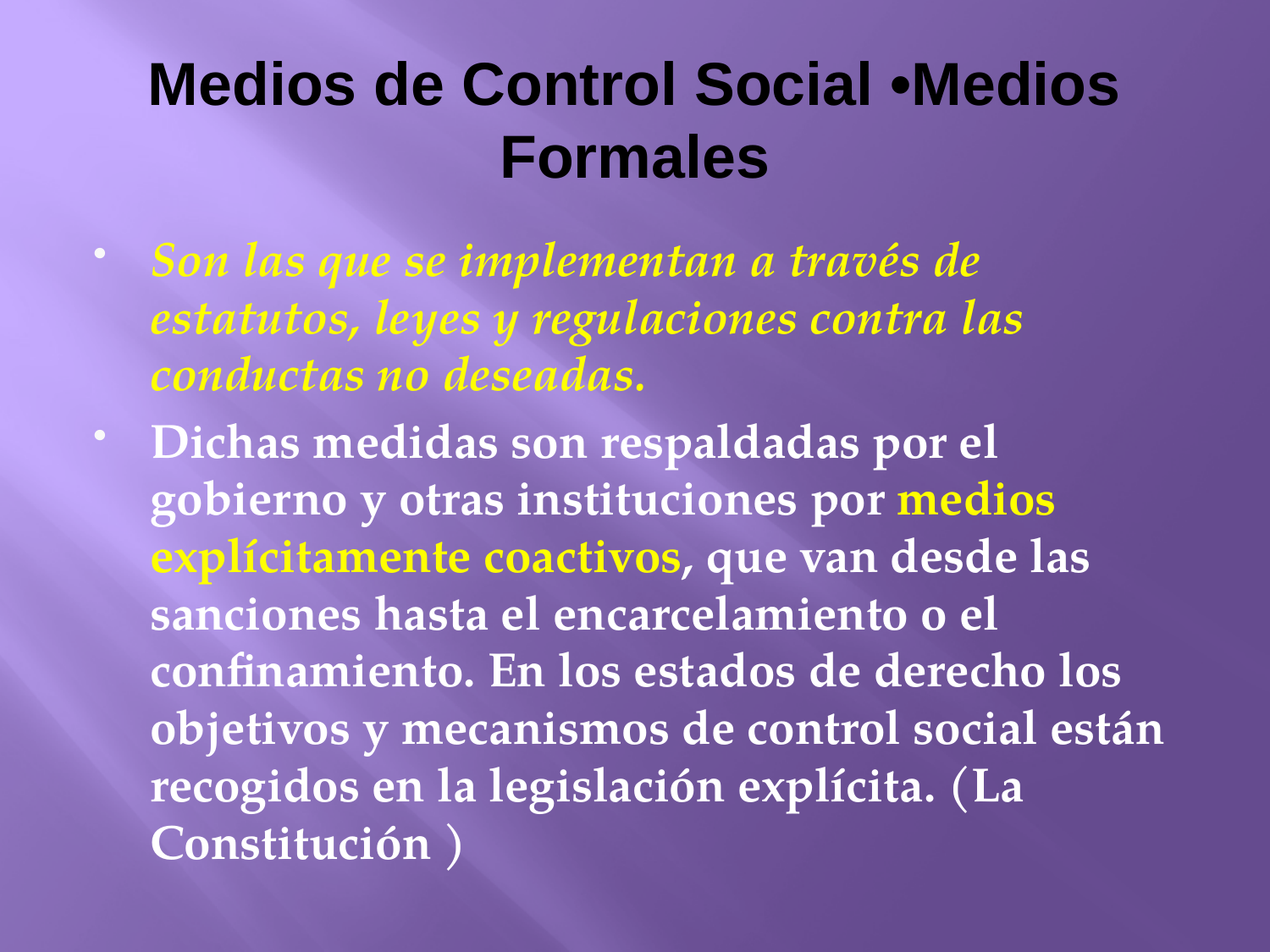

# Medios de Control Social •Medios Formales
Son las que se implementan a través de estatutos, leyes y regulaciones contra las conductas no deseadas.
Dichas medidas son respaldadas por el gobierno y otras instituciones por medios explícitamente coactivos, que van desde las sanciones hasta el encarcelamiento o el confinamiento. En los estados de derecho los objetivos y mecanismos de control social están recogidos en la legislación explícita. (La Constitución )